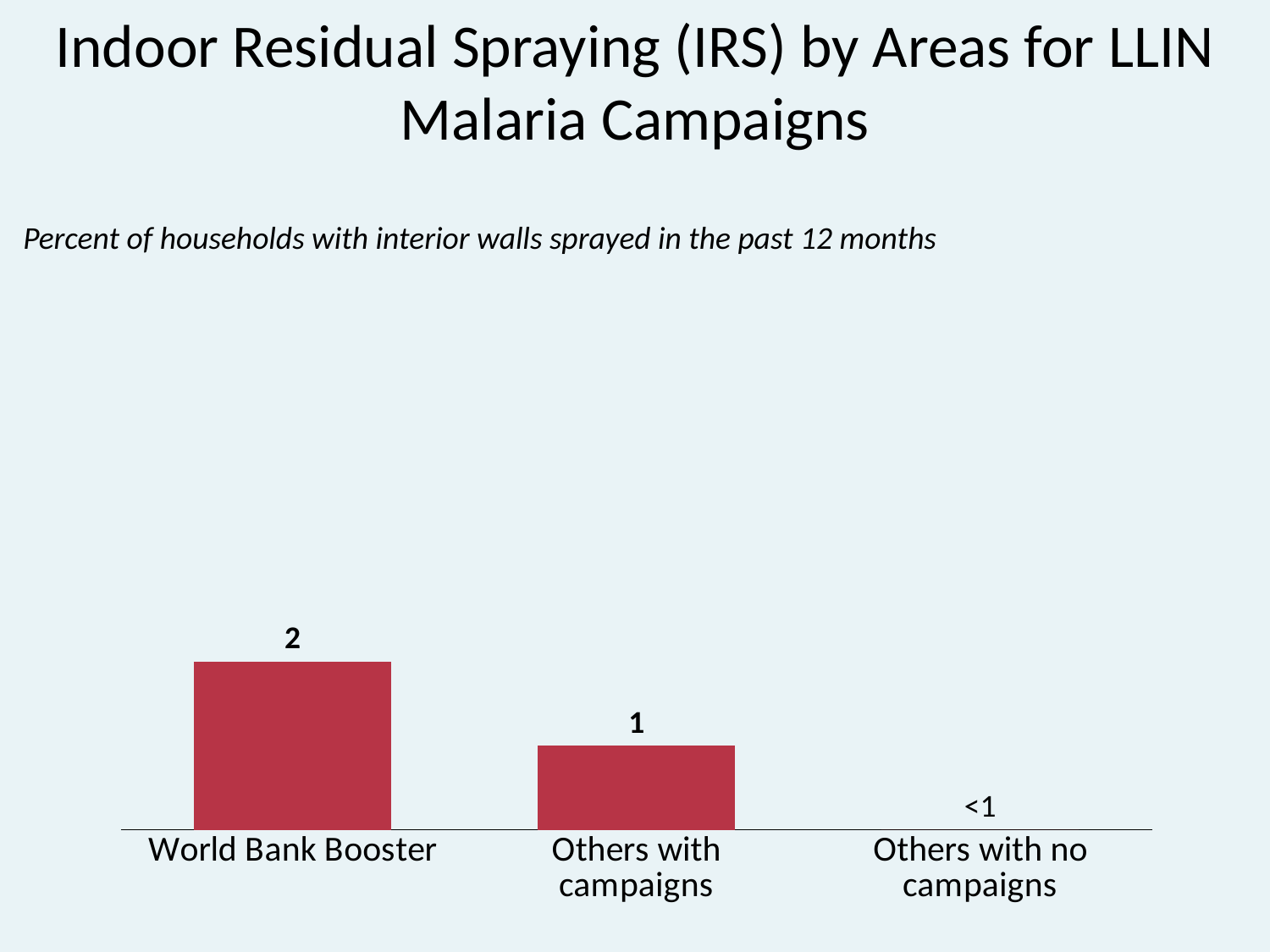

# Indoor Residual Spraying (IRS) by Areas for LLIN Malaria Campaigns
Percent of households with interior walls sprayed in the past 12 months

### Chart

| Category |  |
|---|---|
| World Bank Booster | 2.0 |
| Others with campaigns | 1.0 |
| Others with no campaigns | 0.0 |